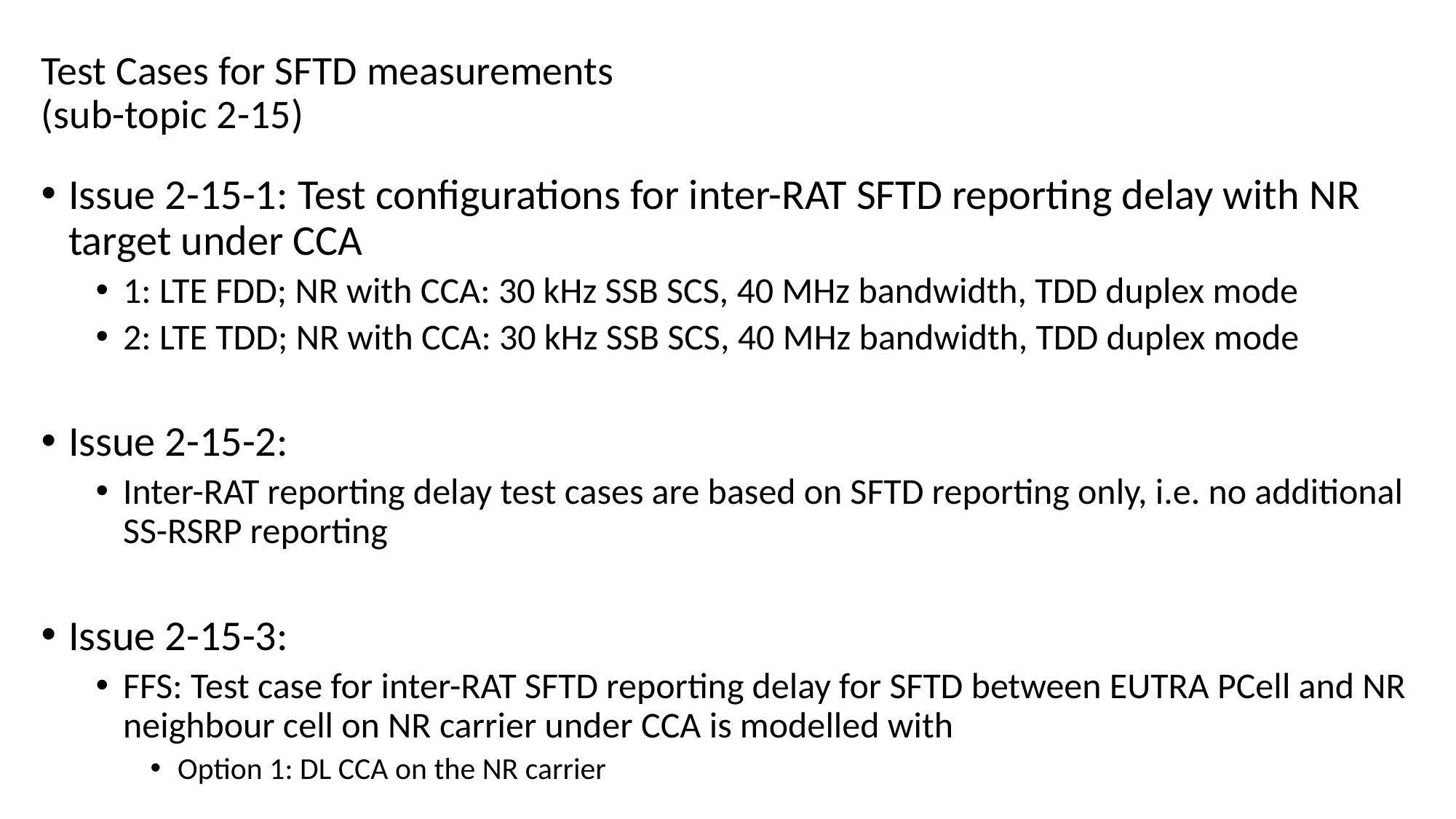

# Test Cases for SFTD measurements (sub-topic 2-15)
Issue 2-15-1: Test configurations for inter-RAT SFTD reporting delay with NR target under CCA
1: LTE FDD; NR with CCA: 30 kHz SSB SCS, 40 MHz bandwidth, TDD duplex mode
2: LTE TDD; NR with CCA: 30 kHz SSB SCS, 40 MHz bandwidth, TDD duplex mode

Issue 2-15-2:
Inter-RAT reporting delay test cases are based on SFTD reporting only, i.e. no additional SS-RSRP reporting

Issue 2-15-3:
FFS: Test case for inter-RAT SFTD reporting delay for SFTD between EUTRA PCell and NR neighbour cell on NR carrier under CCA is modelled with
Option 1: DL CCA on the NR carrier